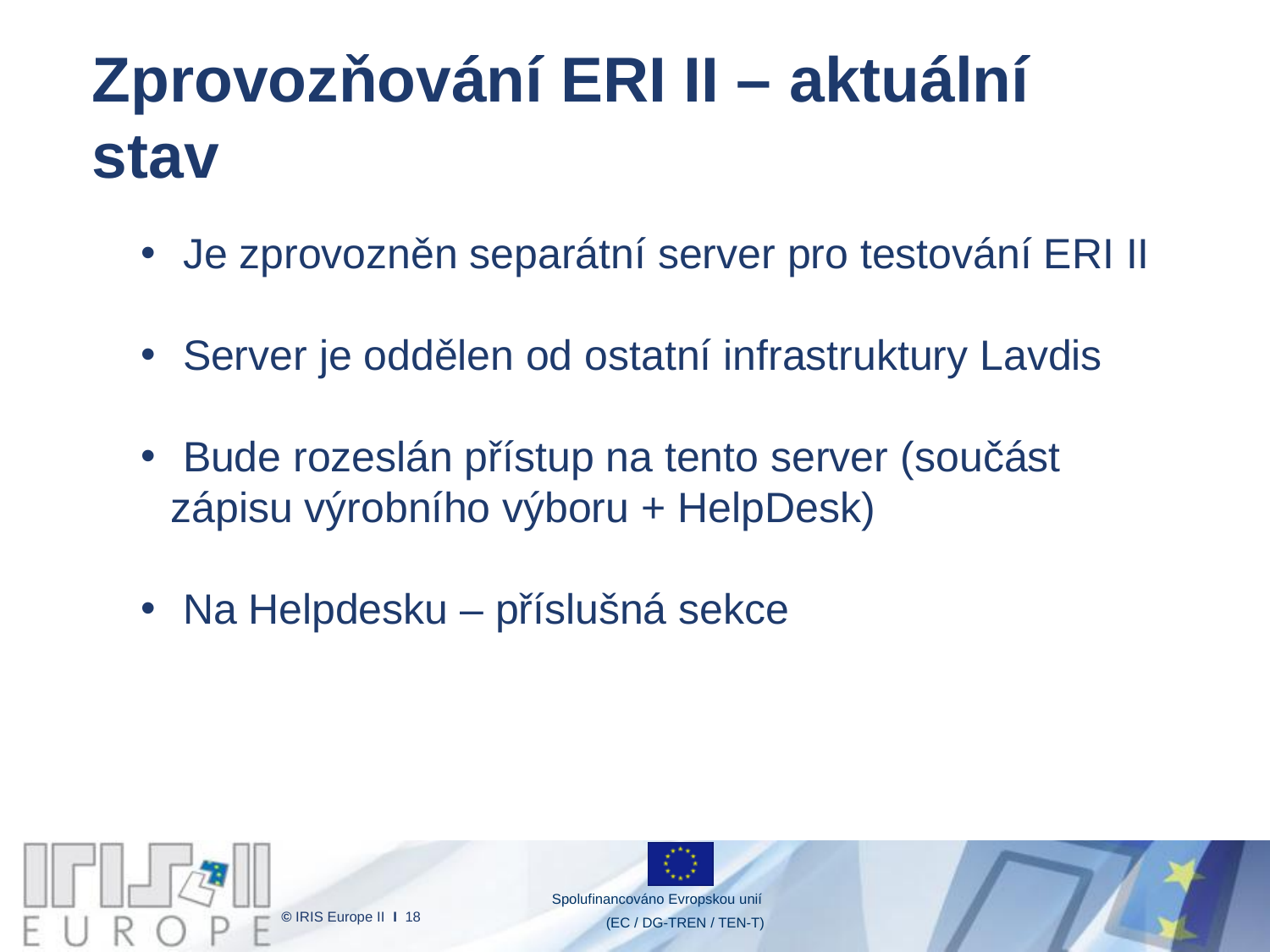

# Zprovozňování ERI II – aktuální stav
 Je zprovozněn separátní server pro testování ERI II

 Server je oddělen od ostatní infrastruktury Lavdis

 Bude rozeslán přístup na tento server (součást zápisu výrobního výboru + HelpDesk)

 Na Helpdesku – příslušná sekce